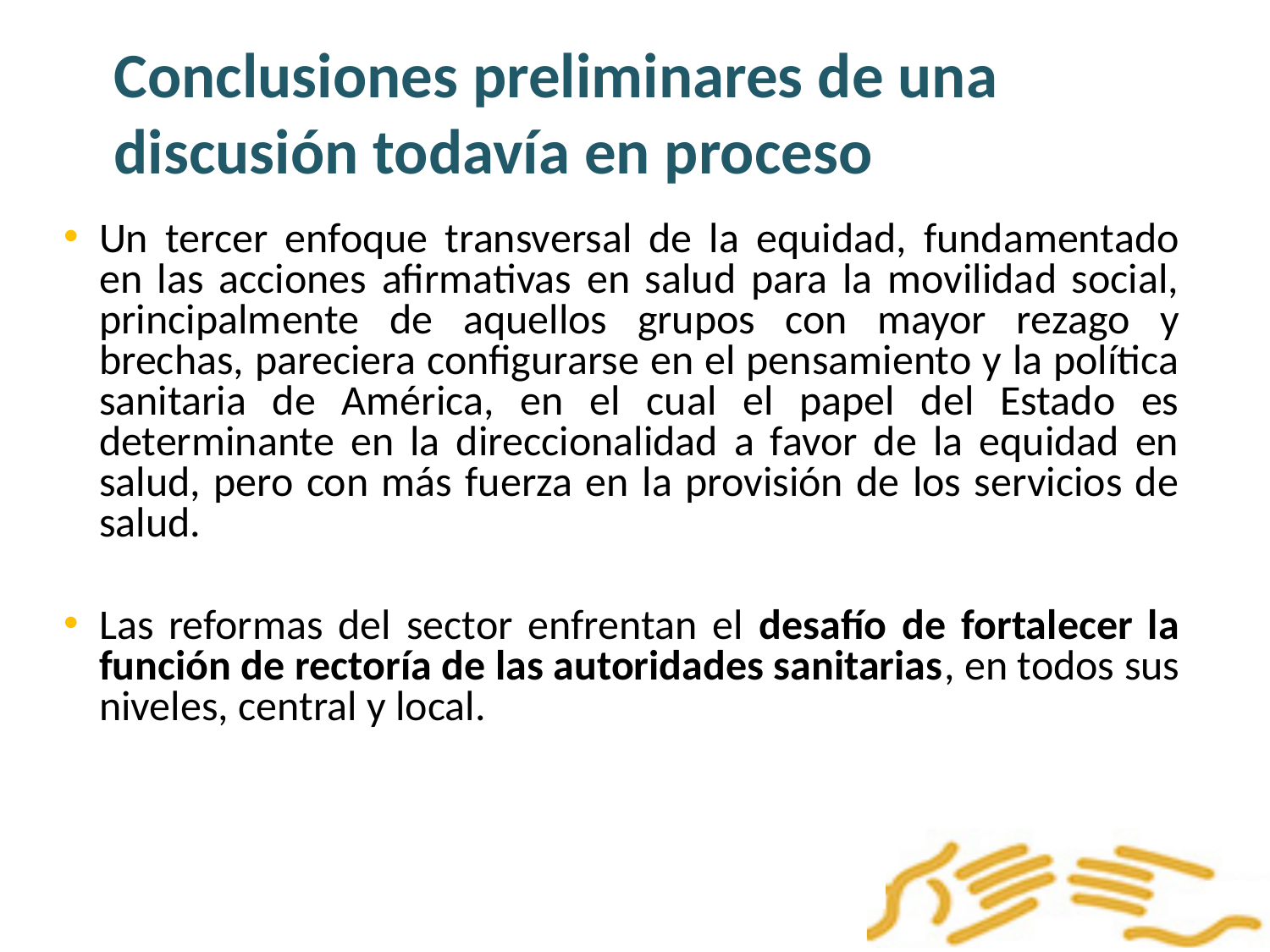

Conclusiones preliminares de una discusión todavía en proceso

Un tercer enfoque transversal de la equidad, fundamentado en las acciones afirmativas en salud para la movilidad social, principalmente de aquellos grupos con mayor rezago y brechas, pareciera configurarse en el pensamiento y la política sanitaria de América, en el cual el papel del Estado es determinante en la direccionalidad a favor de la equidad en salud, pero con más fuerza en la provisión de los servicios de salud.

Las reformas del sector enfrentan el desafío de fortalecer la función de rectoría de las autoridades sanitarias, en todos sus niveles, central y local.